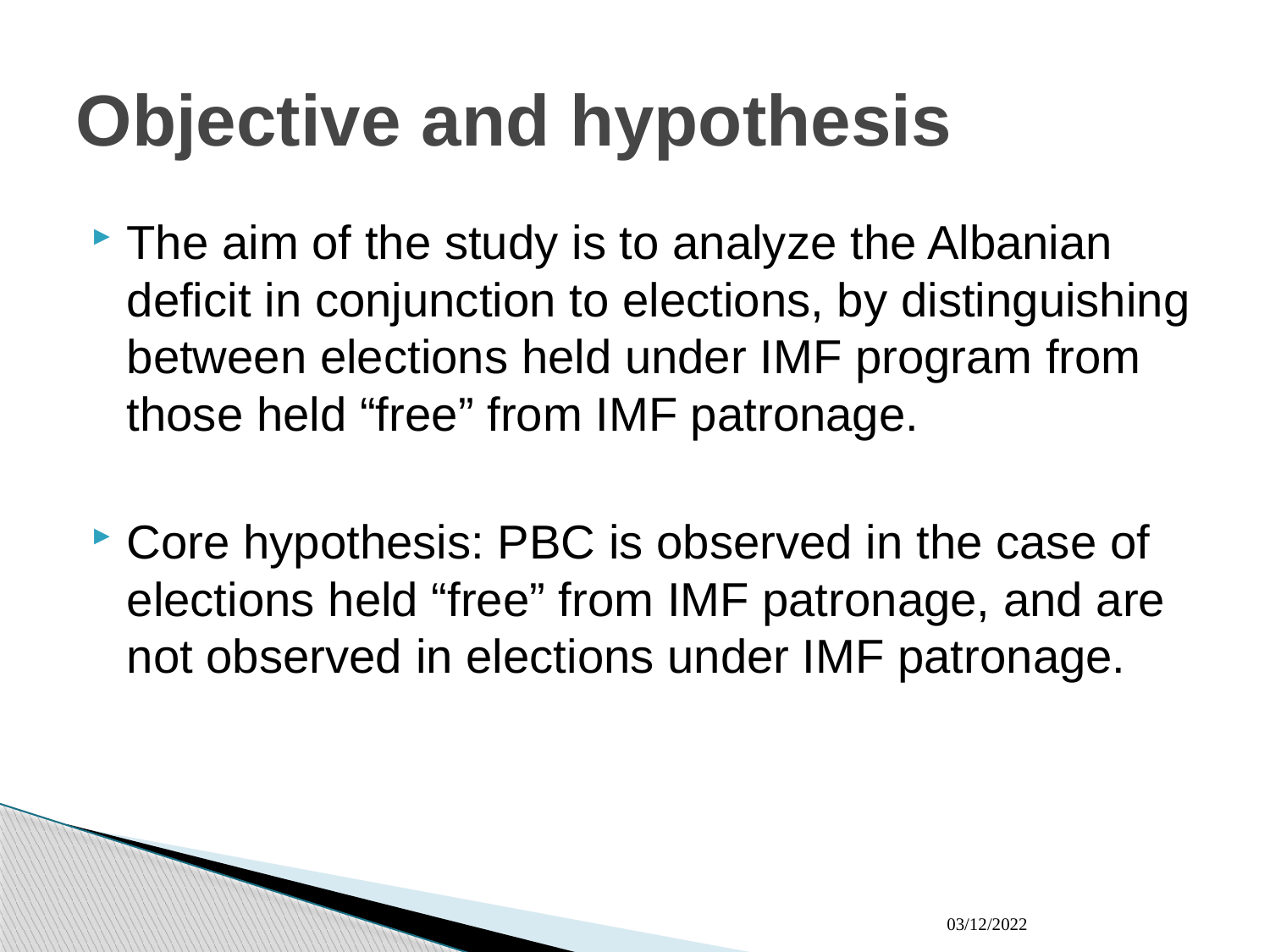

# Objective and hypothesis
The aim of the study is to analyze the Albanian deficit in conjunction to elections, by distinguishing between elections held under IMF program from those held “free” from IMF patronage.

Core hypothesis: PBC is observed in the case of elections held “free” from IMF patronage, and are not observed in elections under IMF patronage.
03/12/2022
5